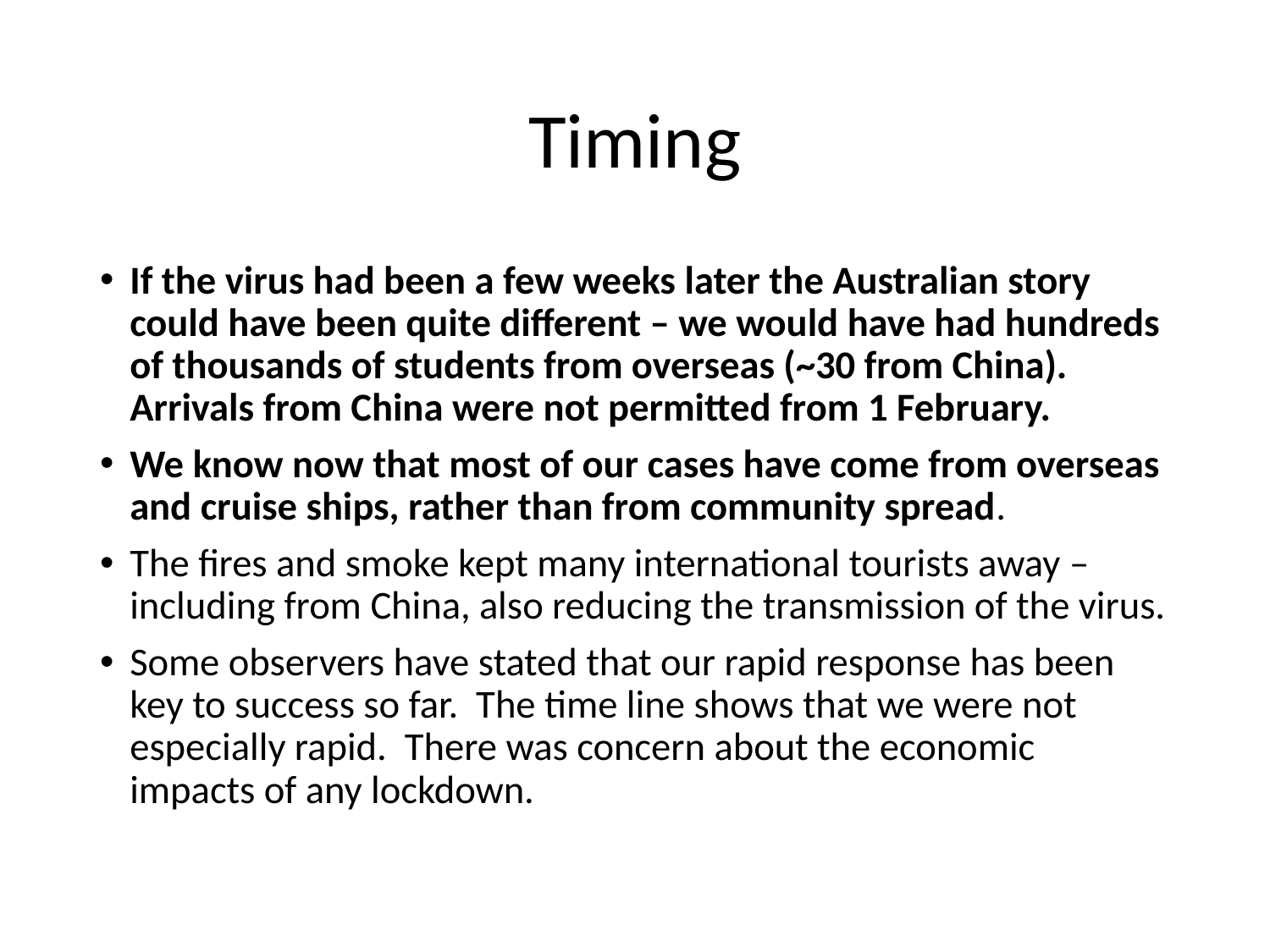

# Timing
If the virus had been a few weeks later the Australian story could have been quite different – we would have had hundreds of thousands of students from overseas (~30 from China).  Arrivals from China were not permitted from 1 February.
We know now that most of our cases have come from overseas and cruise ships, rather than from community spread.
The fires and smoke kept many international tourists away – including from China, also reducing the transmission of the virus.
Some observers have stated that our rapid response has been key to success so far.  The time line shows that we were not especially rapid.  There was concern about the economic impacts of any lockdown.